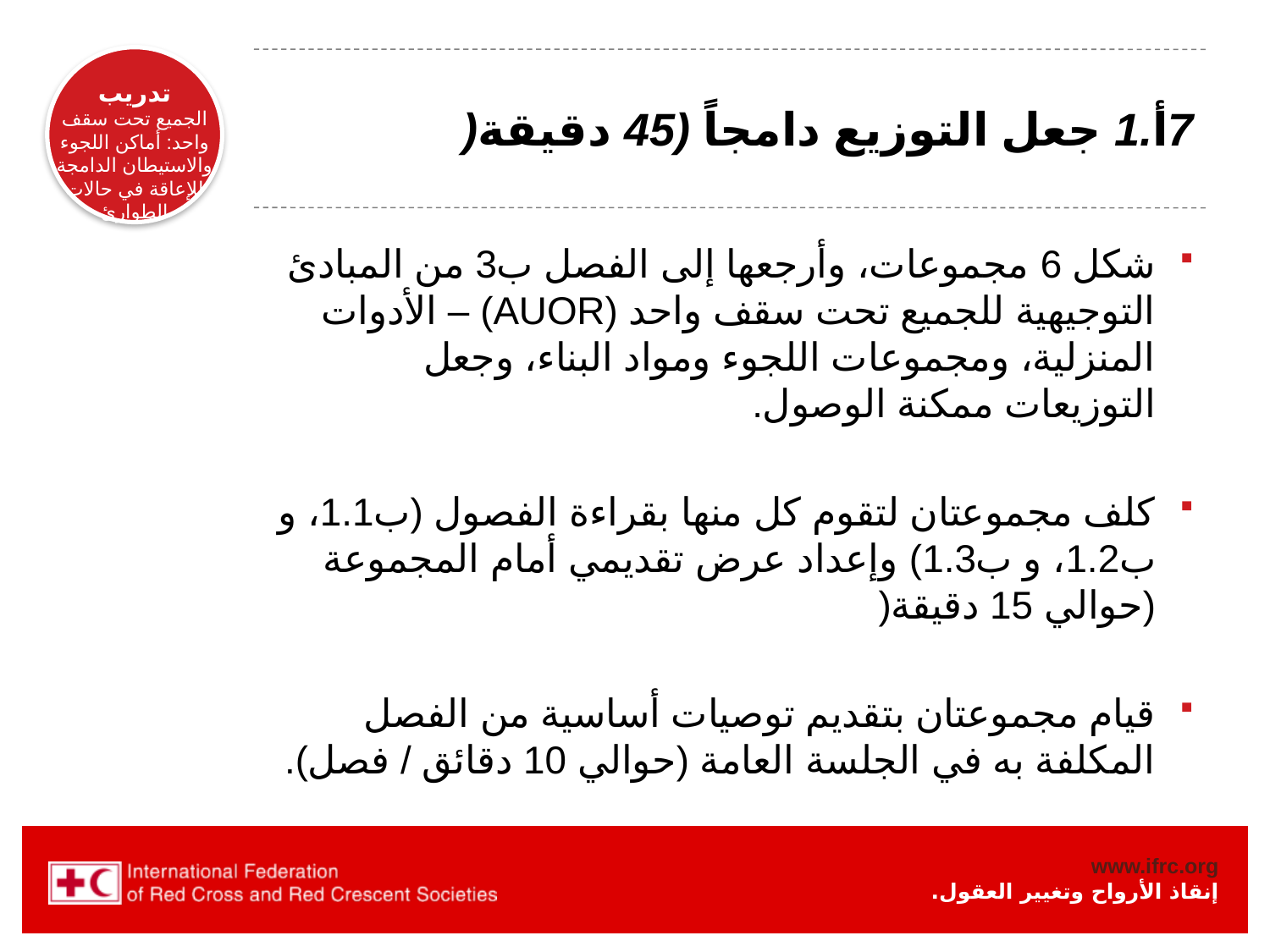

# 7أ.1 جعل التوزيع دامجاً (45 دقيقة(
شكل 6 مجموعات، وأرجعها إلى الفصل ب3 من المبادئ التوجيهية للجميع تحت سقف واحد (AUOR) – الأدوات المنزلية، ومجموعات اللجوء ومواد البناء، وجعل التوزيعات ممكنة الوصول.

كلف مجموعتان لتقوم كل منها بقراءة الفصول (ب1.1، و ب1.2، و ب1.3) وإعداد عرض تقديمي أمام المجموعة (حوالي 15 دقيقة(

قيام مجموعتان بتقديم توصيات أساسية من الفصل المكلفة به في الجلسة العامة (حوالي 10 دقائق / فصل).